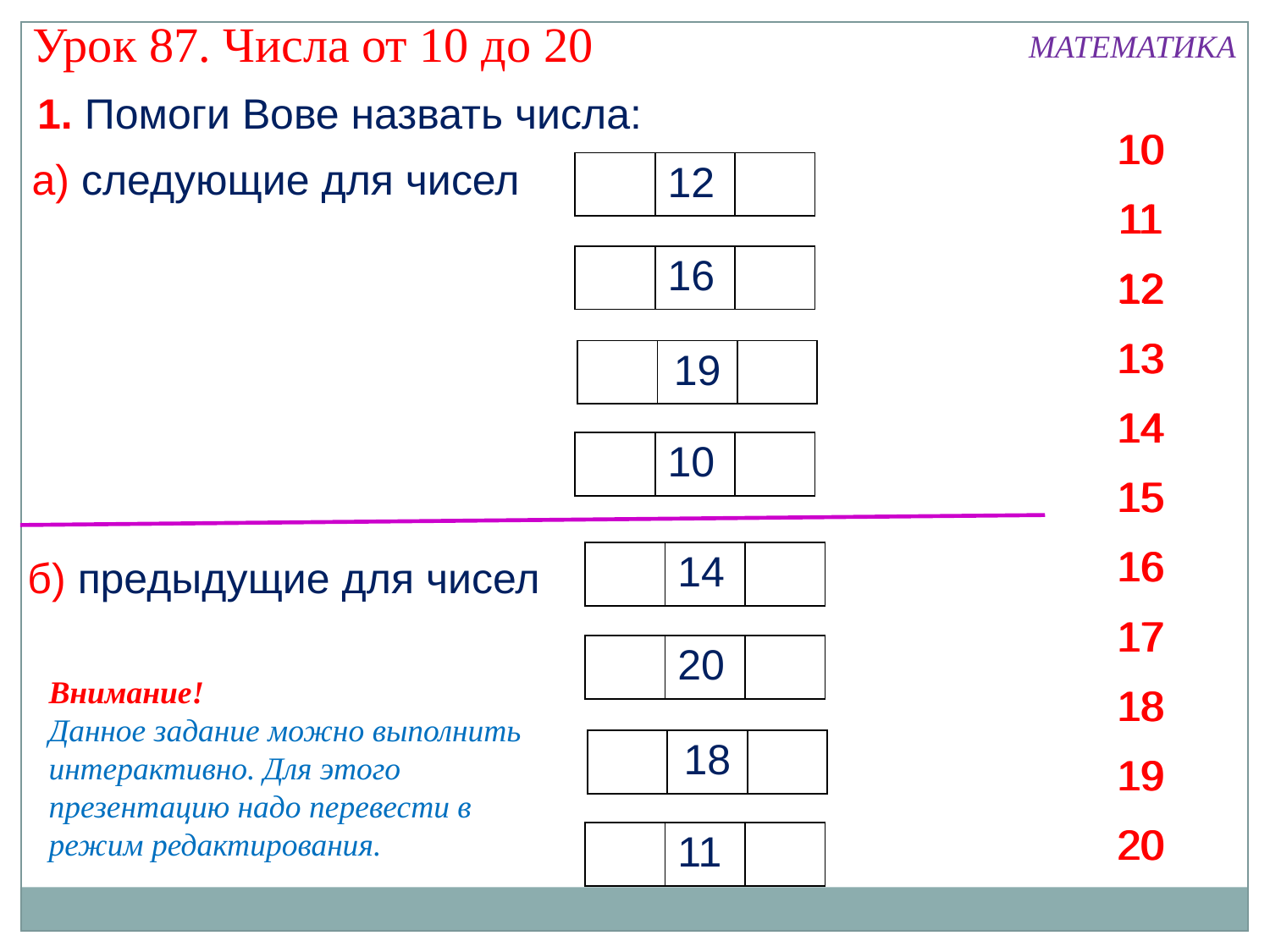

Урок 87. Числа от 10 до 20
МАТЕМАТИКА
1. Помоги Вове назвать числа:
10
10
а) следующие для чисел
|  | 12 |  |
| --- | --- | --- |
11
11
|  | 16 |  |
| --- | --- | --- |
12
12
13
13
|  | 19 |  |
| --- | --- | --- |
14
14
|  | 10 |  |
| --- | --- | --- |
15
15
16
16
|  | 14 |  |
| --- | --- | --- |
б) предыдущие для чисел
17
17
|  | 20 |  |
| --- | --- | --- |
Внимание!
Данное задание можно выполнить интерактивно. Для этого презентацию надо перевести в режим редактирования.
18
18
|  | 18 |  |
| --- | --- | --- |
19
19
20
20
|  | 11 |  |
| --- | --- | --- |